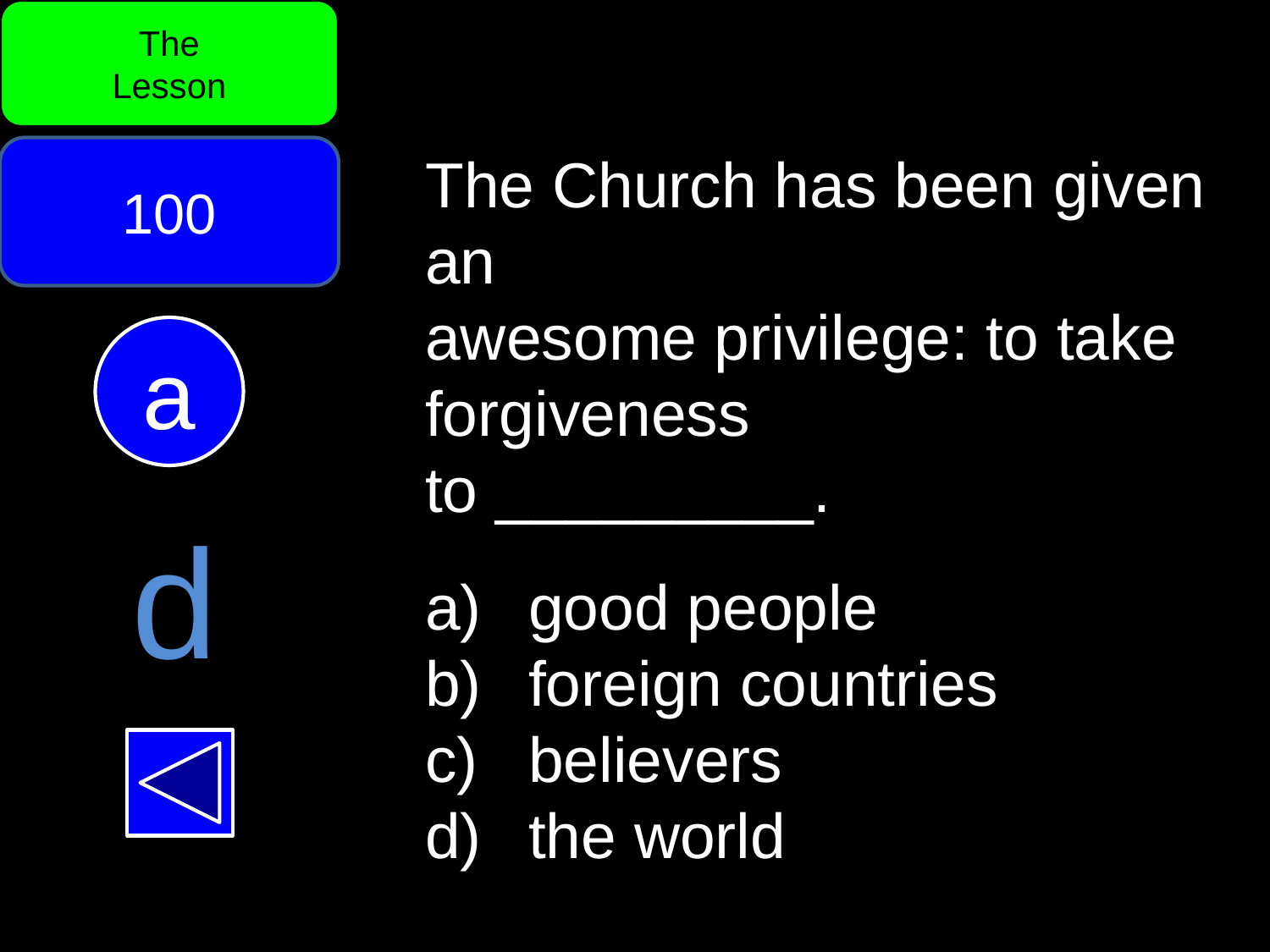

The
Lesson
100
The Church has been given an
awesome privilege: to take forgiveness
to _________.

good people
foreign countries
believers
the world
a
d